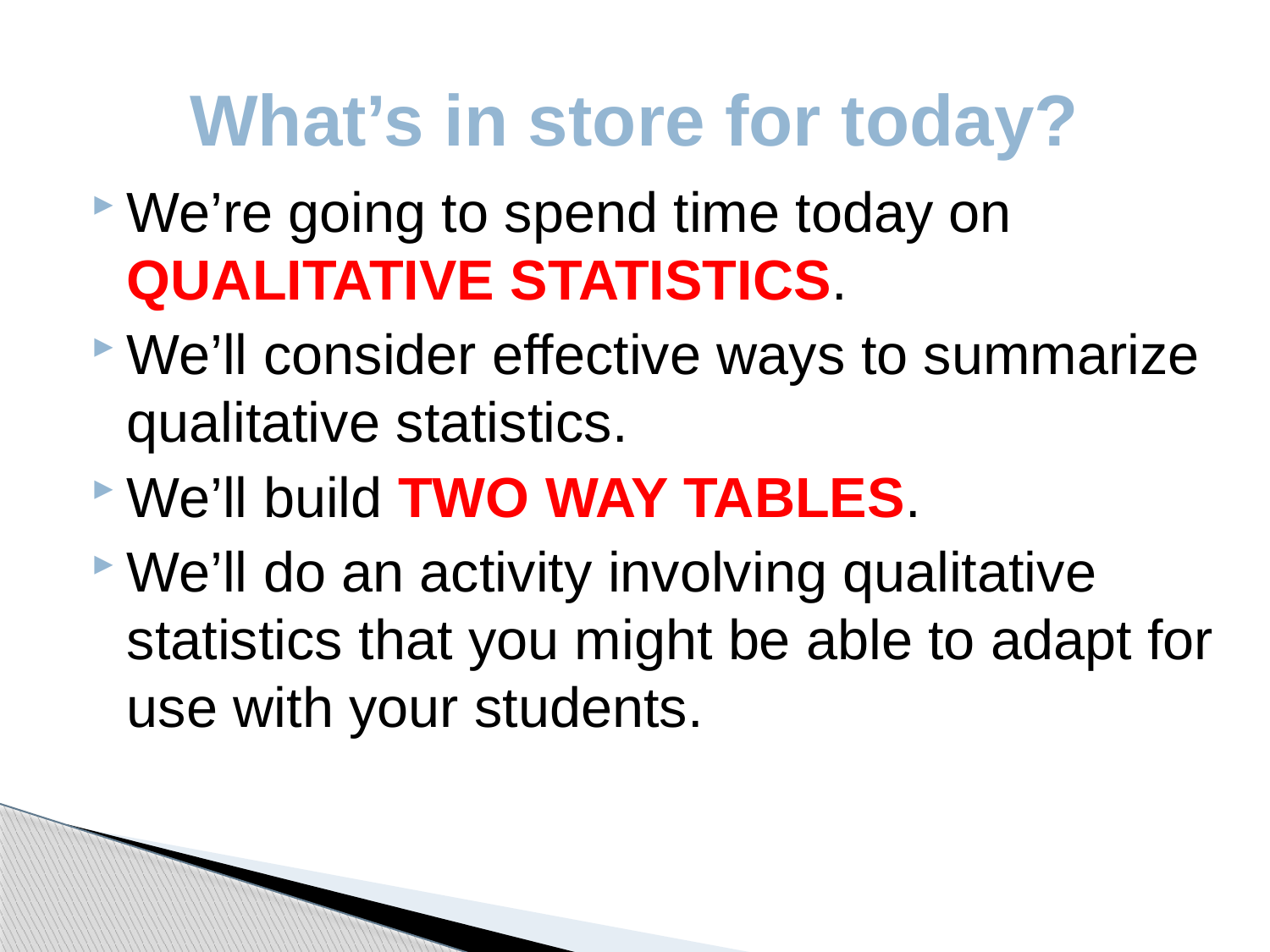

# What’s in store for today?
We’re going to spend time today on QUALITATIVE STATISTICS.
We’ll consider effective ways to summarize qualitative statistics.
We’ll build TWO WAY TABLES.
We’ll do an activity involving qualitative statistics that you might be able to adapt for use with your students.